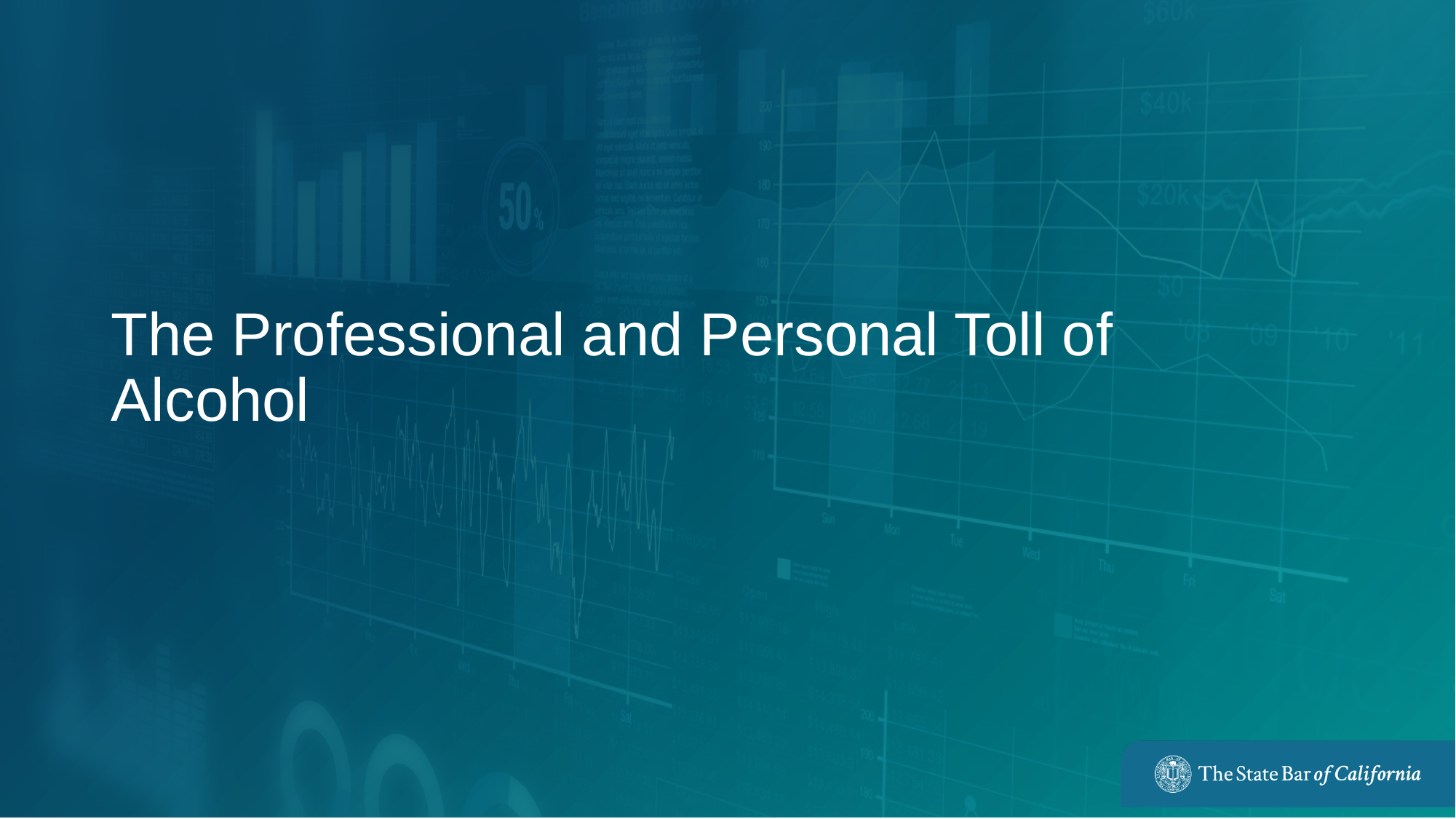

# The Professional and Personal Toll of Alcohol